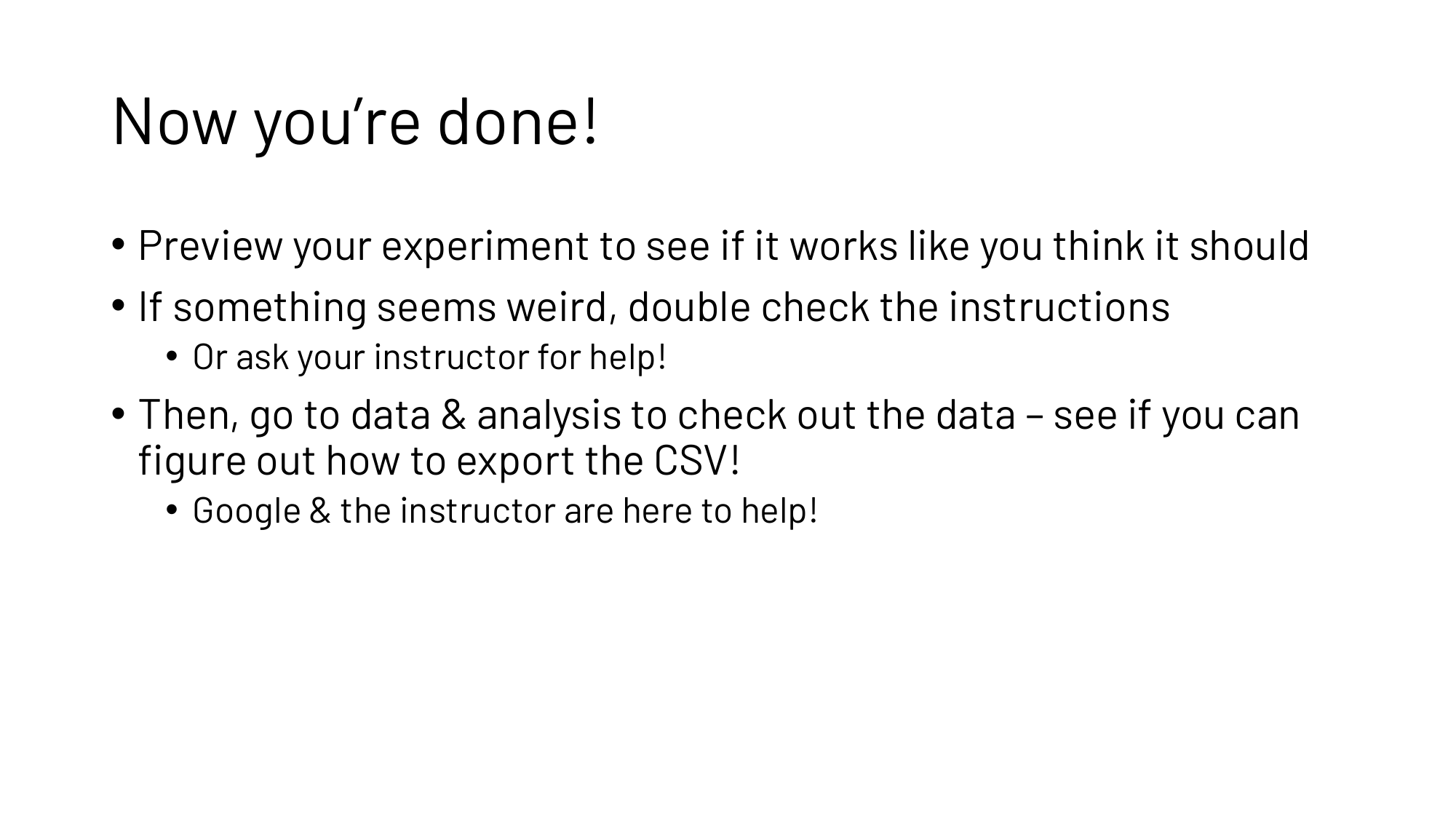

# Now you’re done!
Preview your experiment to see if it works like you think it should
If something seems weird, double check the instructions
Or ask your instructor for help!
Then, go to data & analysis to check out the data – see if you can figure out how to export the CSV!
Google & the instructor are here to help!